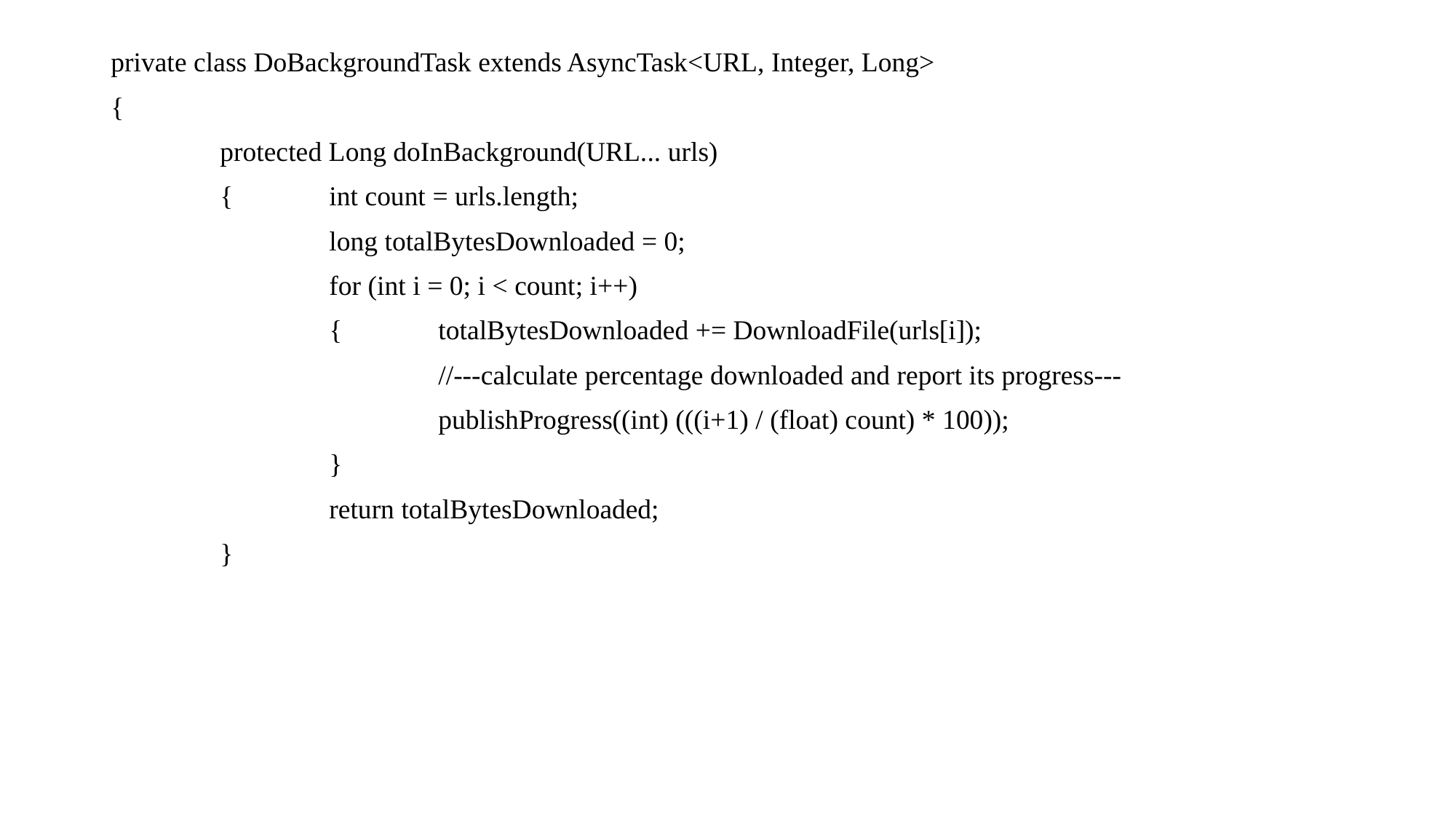

private class DoBackgroundTask extends AsyncTask<URL, Integer, Long>
{
	protected Long doInBackground(URL... urls)
	{	int count = urls.length;
		long totalBytesDownloaded = 0;
		for (int i = 0; i < count; i++)
		{	totalBytesDownloaded += DownloadFile(urls[i]);
			//---calculate percentage downloaded and report its progress---
			publishProgress((int) (((i+1) / (float) count) * 100));
		}
		return totalBytesDownloaded;
	}